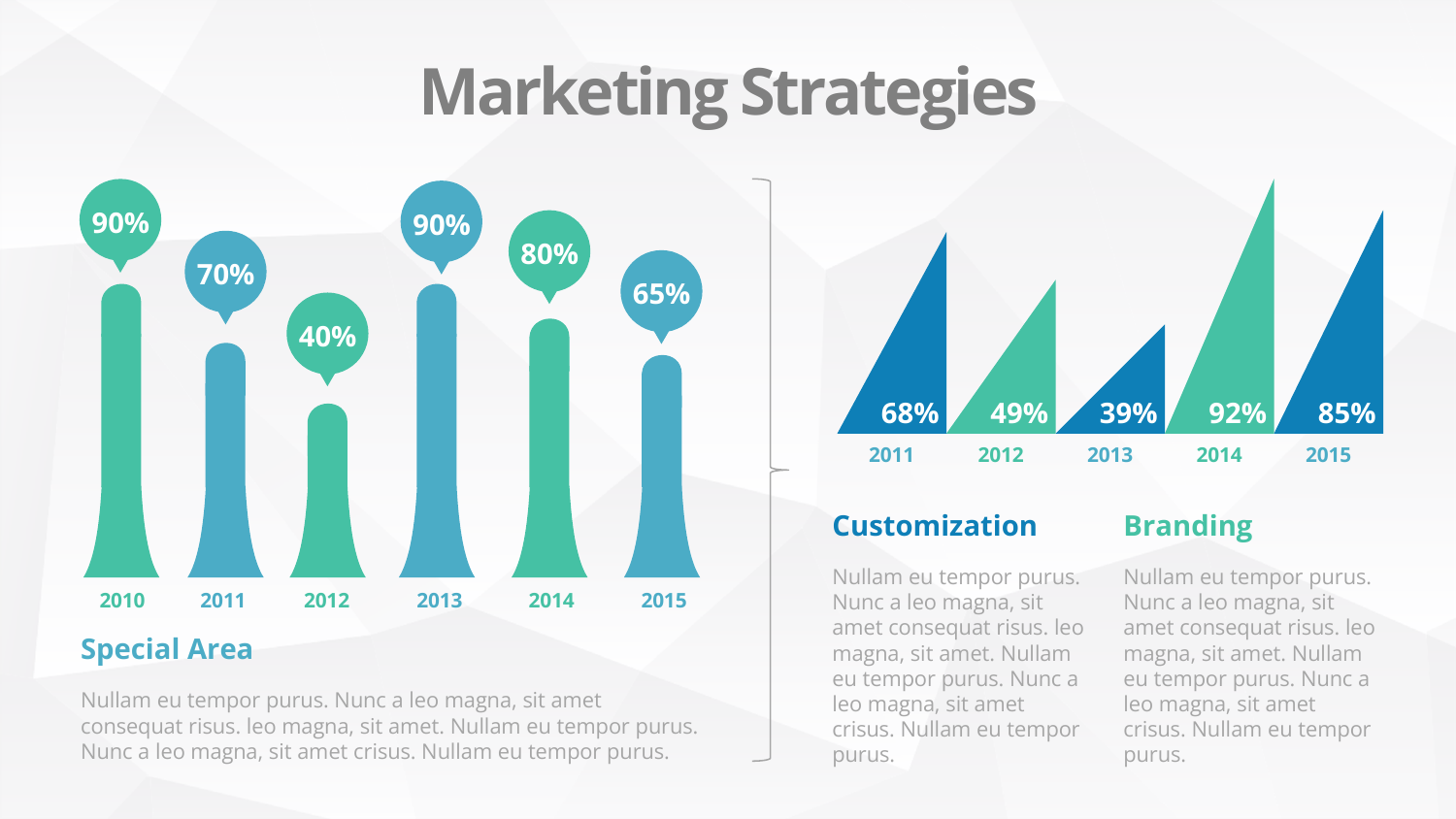

Marketing Strategies

90%
90%

80%

70%
65%

40%

68%
49%
39%
92%
85%

2011
2012
2013
2014
2015
Customization

Nullam eu tempor purus. Nunc a leo magna, sit amet consequat risus. leo magna, sit amet. Nullam eu tempor purus. Nunc a leo magna, sit amet crisus. Nullam eu tempor purus.
Branding

Nullam eu tempor purus. Nunc a leo magna, sit amet consequat risus. leo magna, sit amet. Nullam eu tempor purus. Nunc a leo magna, sit amet crisus. Nullam eu tempor purus.
2010
2011
2012
2013
2014
2015
Special Area

Nullam eu tempor purus. Nunc a leo magna, sit amet consequat risus. leo magna, sit amet. Nullam eu tempor purus. Nunc a leo magna, sit amet crisus. Nullam eu tempor purus.